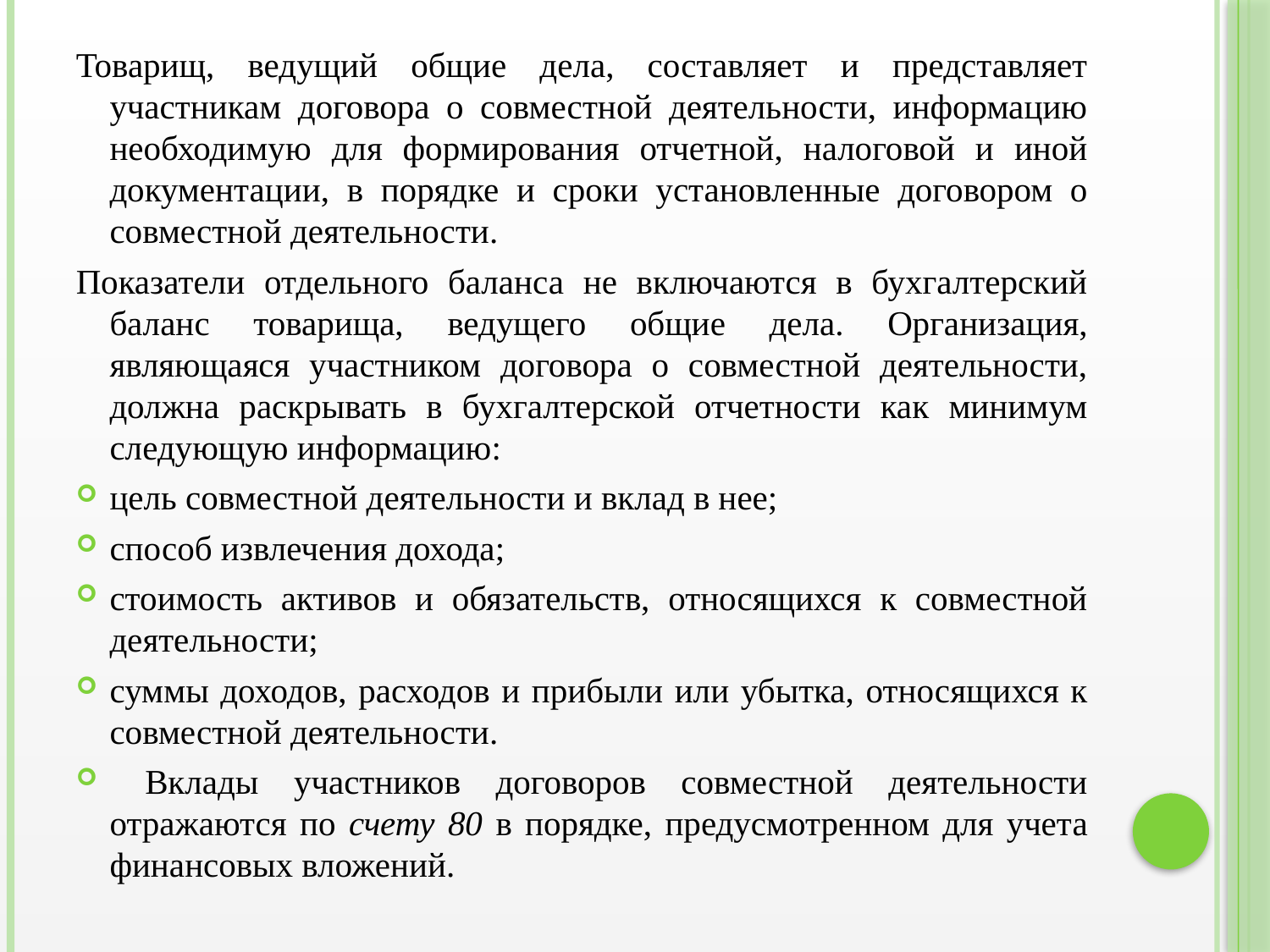

Товарищ, ведущий общие дела, составляет и представляет участникам договора о совместной деятельности, информацию необходимую для формирования отчетной, налоговой и иной документации, в порядке и сроки установленные договором о совместной деятельности.
Показатели отдельного баланса не включаются в бухгалтерский баланс товарища, ведущего общие дела. Организация, являющаяся участником договора о совместной деятельности, должна раскрывать в бухгалтерской отчетности как минимум следующую информацию:
цель совместной деятельности и вклад в нее;
способ извлечения дохода;
стоимость активов и обязательств, относящихся к совместной деятельности;
суммы доходов, расходов и прибыли или убытка, относящихся к совместной деятельности.
 Вклады участников договоров совместной деятельности отражаются по счету 80 в порядке, предусмотренном для учета финансовых вложений.